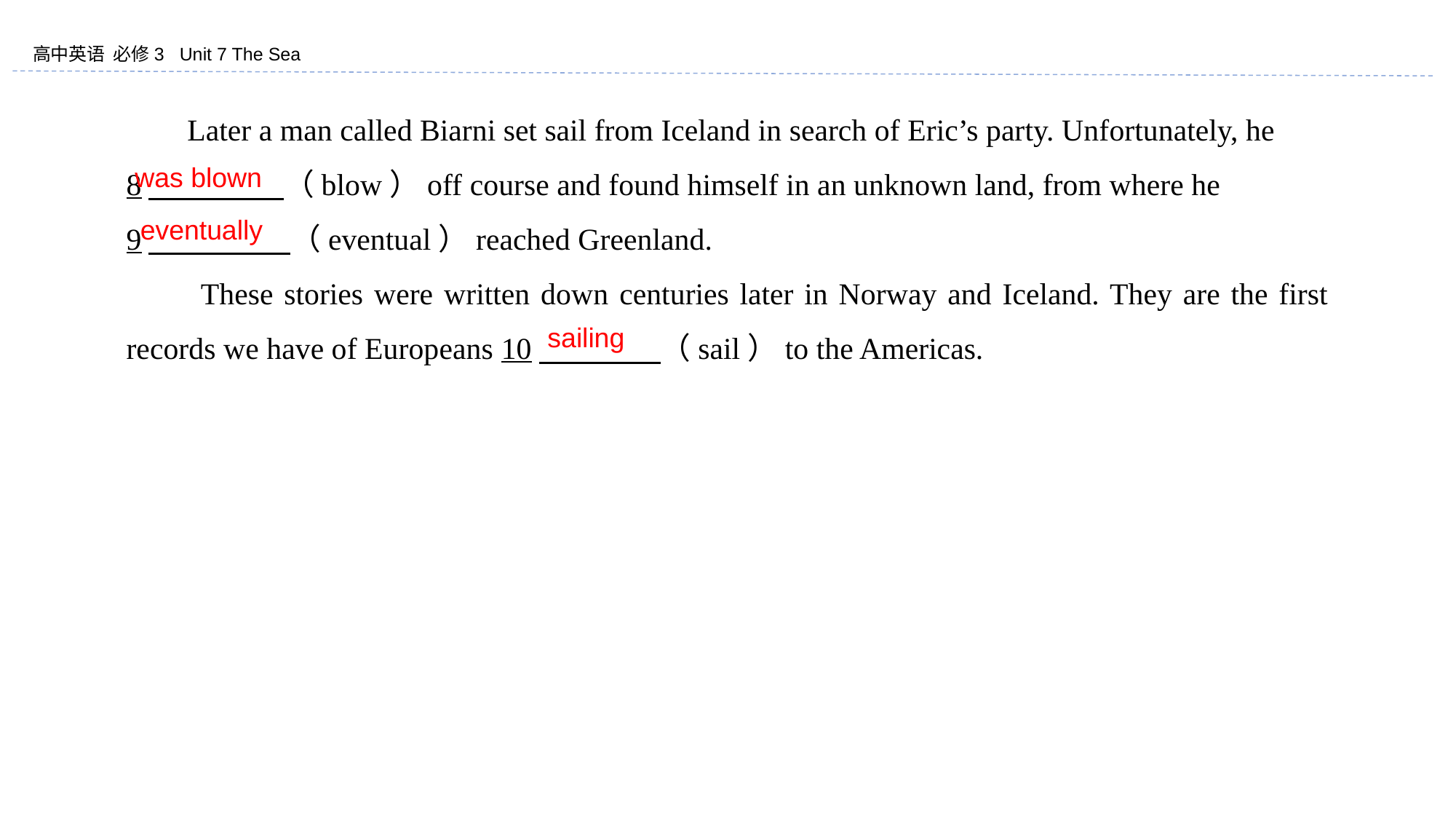

Later a man called Biarni set sail from Iceland in search of Eric’s party. Unfortunately, he
8　　　  　（blow）off course and found himself in an unknown land, from where he
9　　   　　（eventual）reached Greenland.
　　These stories were written down centuries later in Norway and Iceland. They are the first records we have of Europeans 10　　　　（sail）to the Americas.

was blown
eventually
sailing